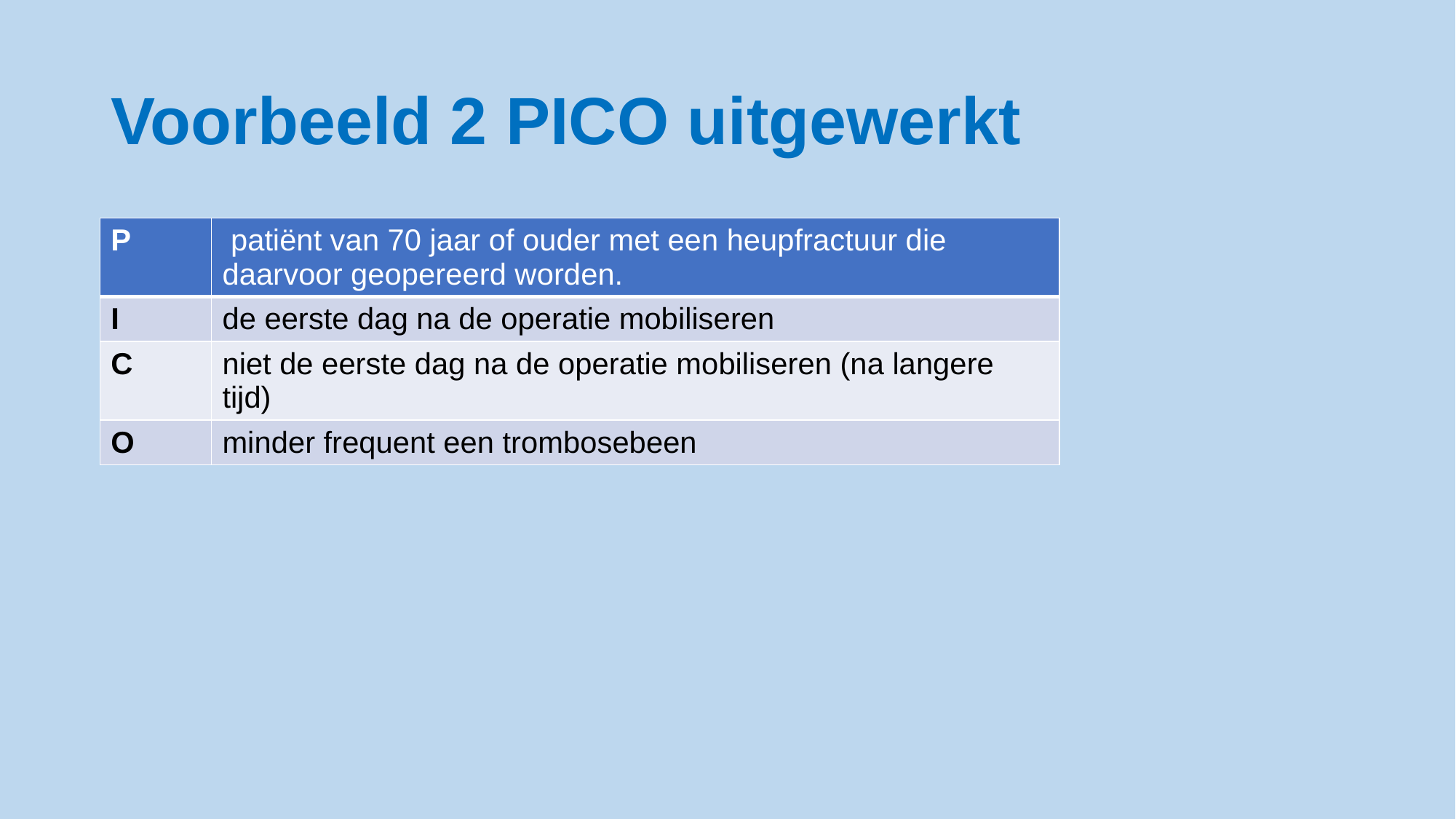

# Voorbeeld 2 PICO uitgewerkt
| P | patiënt van 70 jaar of ouder met een heupfractuur die daarvoor geopereerd worden. |
| --- | --- |
| I | de eerste dag na de operatie mobiliseren |
| C | niet de eerste dag na de operatie mobiliseren (na langere tijd) |
| O | minder frequent een trombosebeen |